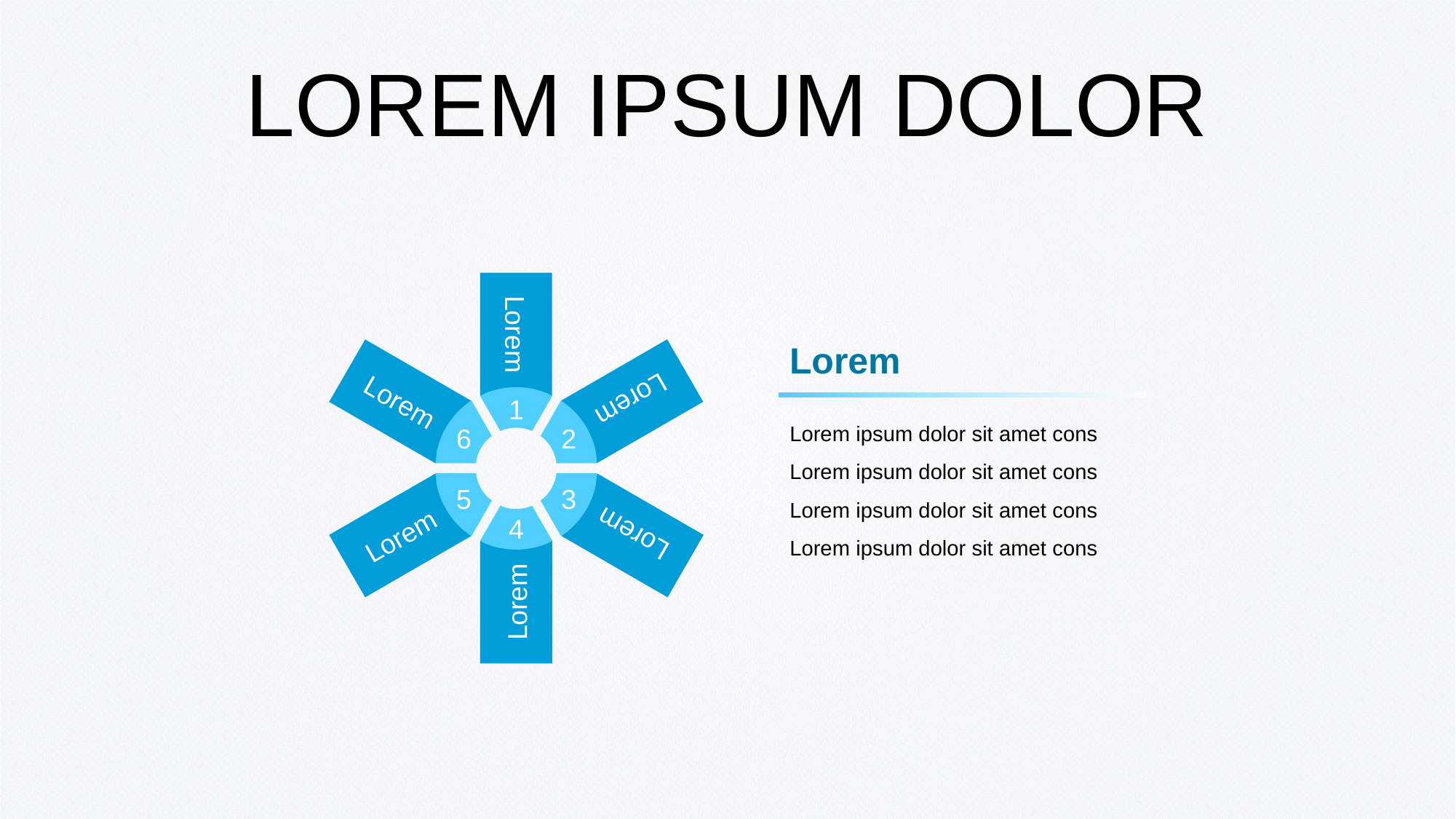

# LOREM IPSUM DOLOR
Lorem
Lorem
Lorem
Lorem
1

6
2
Lorem ipsum dolor sit amet cons
Lorem ipsum dolor sit amet cons
Lorem ipsum dolor sit amet cons
Lorem ipsum dolor sit amet cons
5
3
Lorem
Lorem
4
Lorem